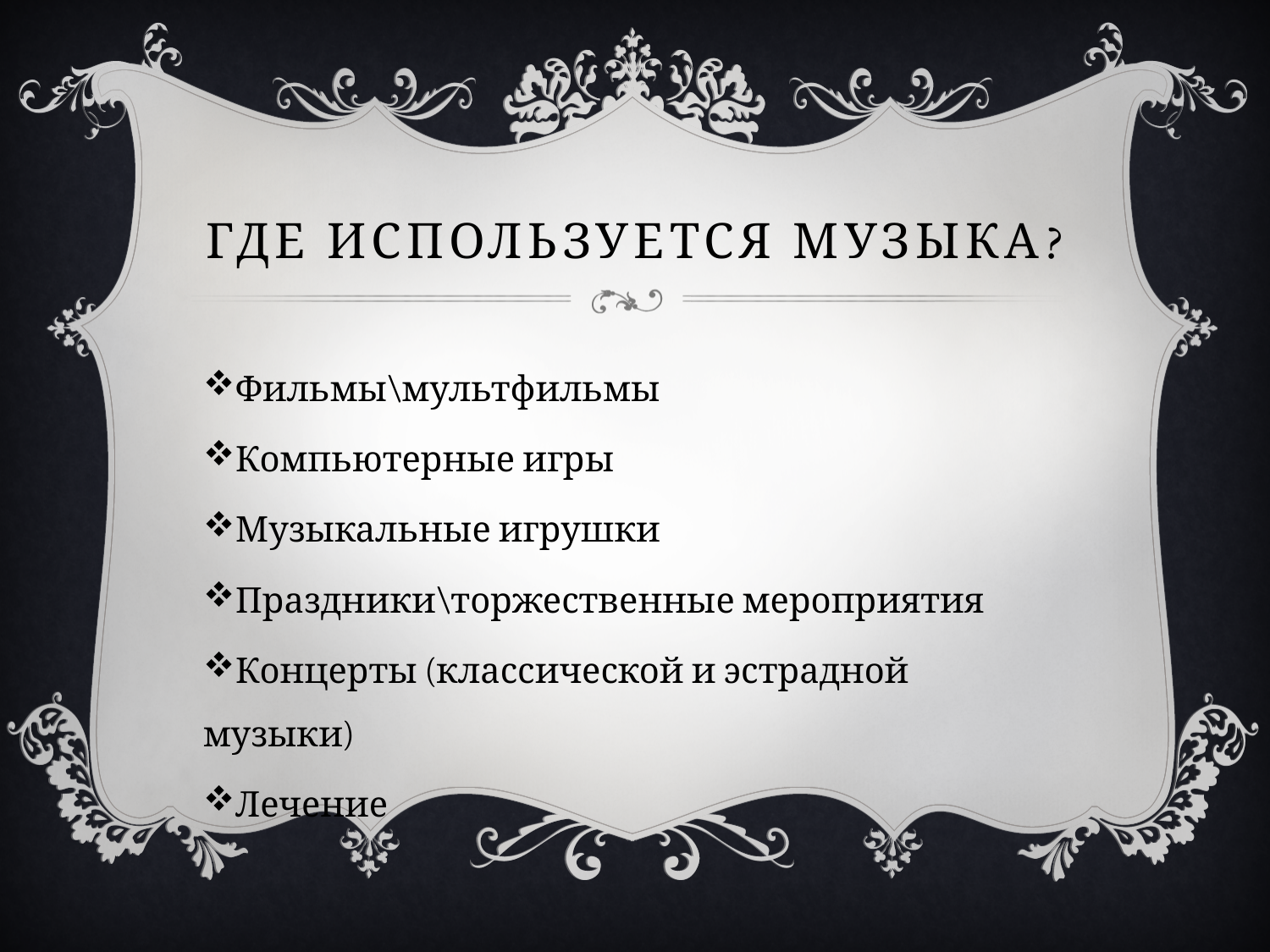

# Где используется музыка?
Фильмы\мультфильмы
Компьютерные игры
Музыкальные игрушки
Праздники\торжественные мероприятия
Концерты (классической и эстрадной музыки)
Лечение